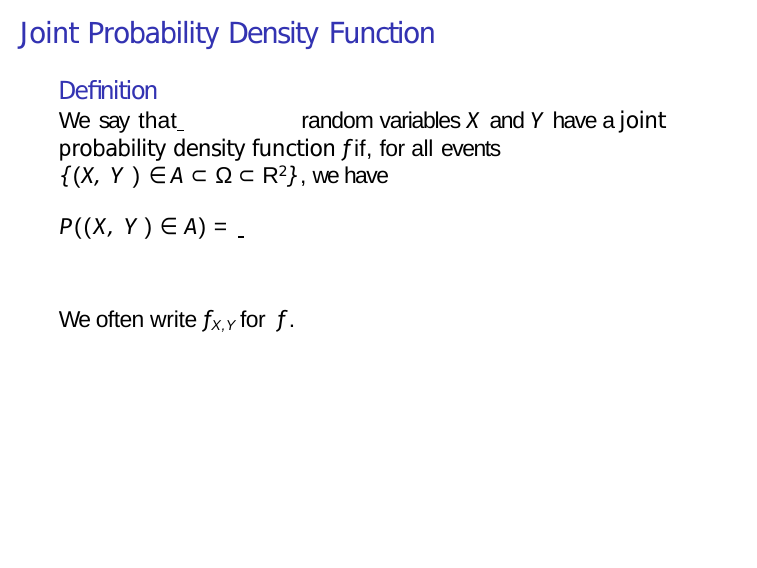

# Joint Probability Density Function
Definition
We say that 	random variables X and Y have a joint  probability density function f if, for all events
{(X, Y ) ∈ A ⊂ Ω ⊂ R2}, we have
P((X, Y ) ∈ A) =
We often write fX,Y for f .